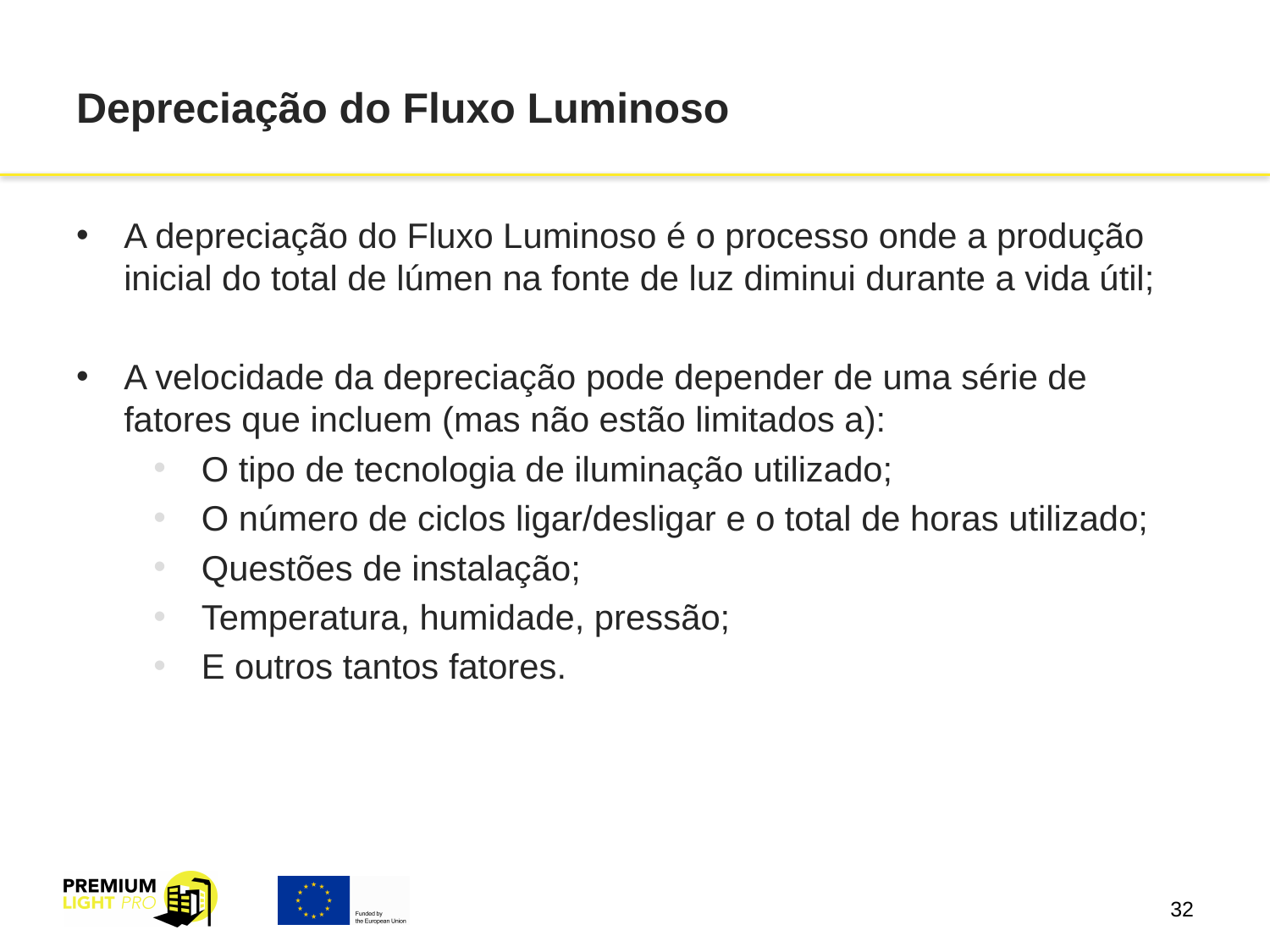

# Depreciação do Fluxo Luminoso
A depreciação do Fluxo Luminoso é o processo onde a produção inicial do total de lúmen na fonte de luz diminui durante a vida útil;

A velocidade da depreciação pode depender de uma série de fatores que incluem (mas não estão limitados a):
O tipo de tecnologia de iluminação utilizado;
O número de ciclos ligar/desligar e o total de horas utilizado;
Questões de instalação;
Temperatura, humidade, pressão;
E outros tantos fatores.